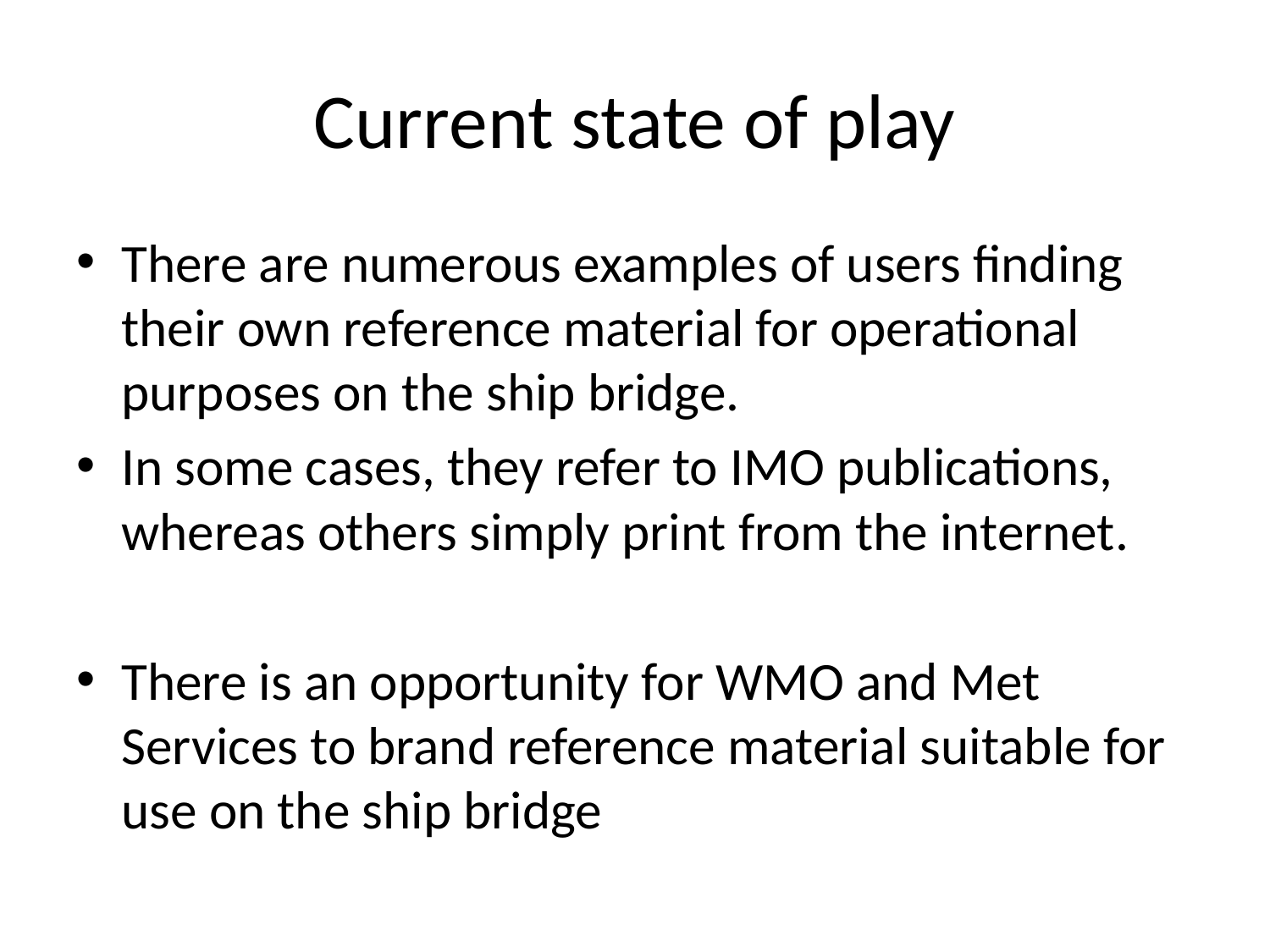

# Current state of play
There are numerous examples of users finding their own reference material for operational purposes on the ship bridge.
In some cases, they refer to IMO publications, whereas others simply print from the internet.

There is an opportunity for WMO and Met Services to brand reference material suitable for use on the ship bridge